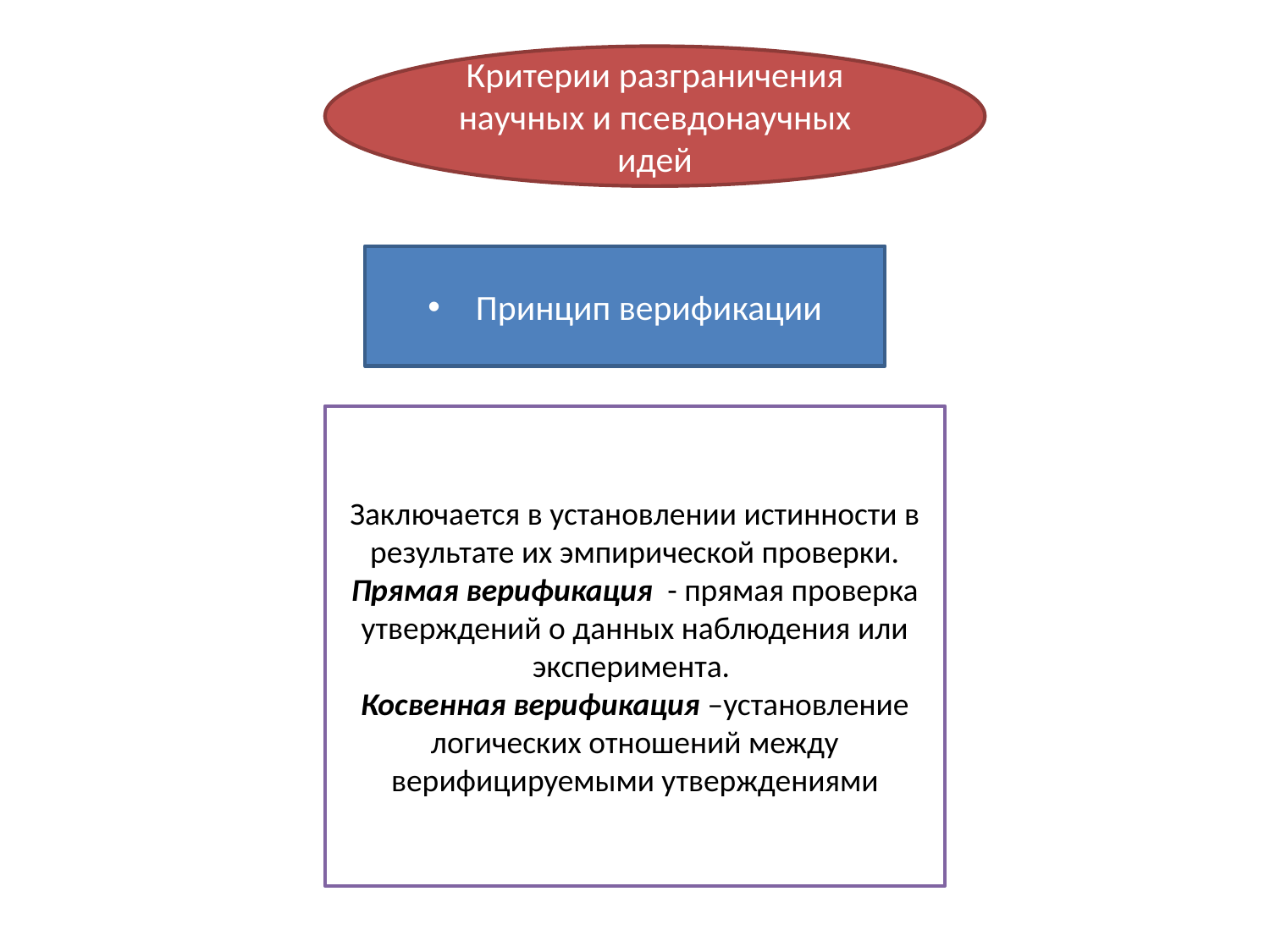

#
Критерии разграничения научных и псевдонаучных идей
Принцип верификации
Заключается в установлении истинности в результате их эмпирической проверки.
Прямая верификация  - прямая проверка утверждений о данных наблюдения или эксперимента.
Косвенная верификация –установление логических отношений между верифицируемыми утверждениями